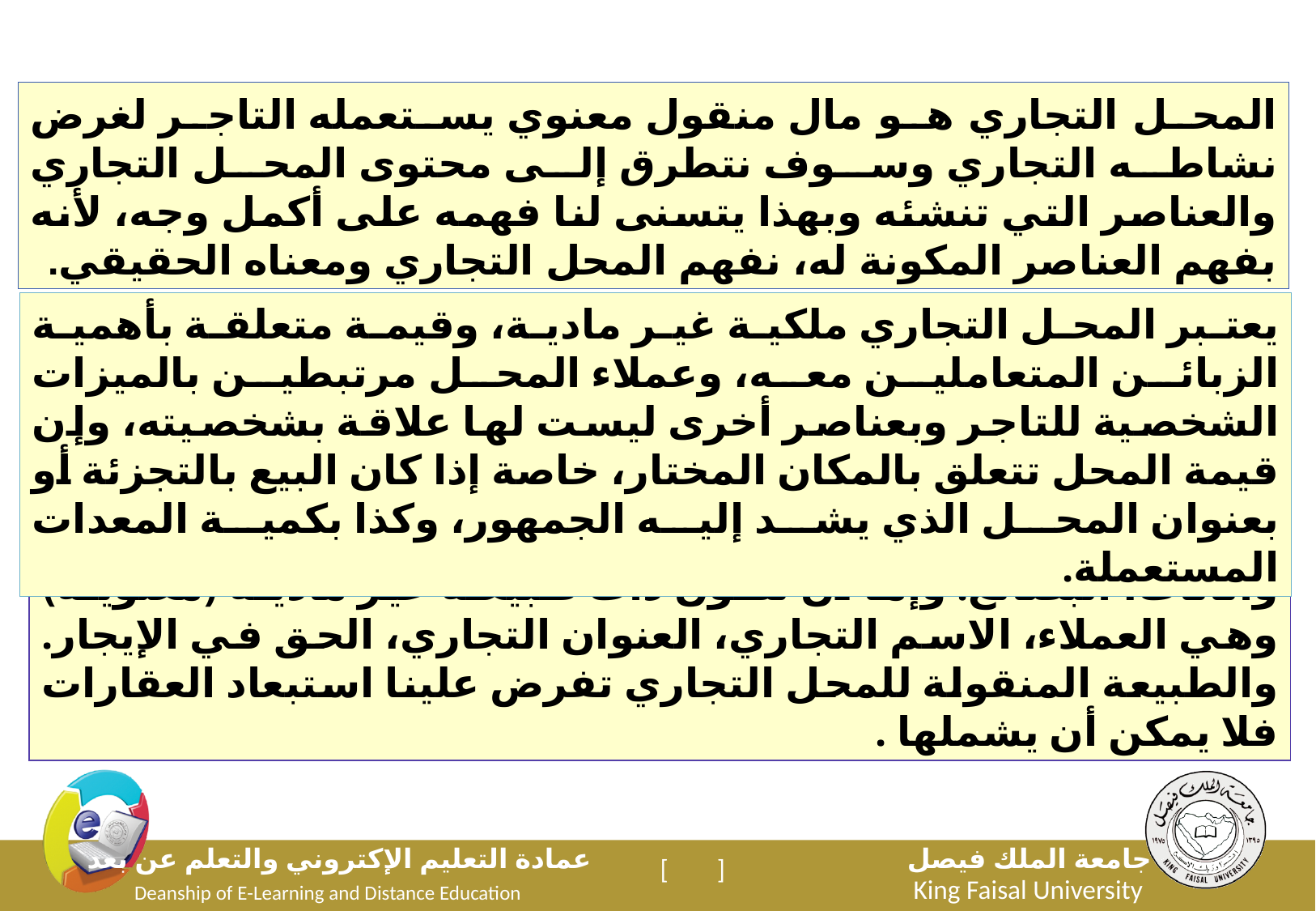

المحل التجاري هو مال منقول معنوي يستعمله التاجر لغرض نشاطه التجاري وسوف نتطرق إلى محتوى المحل التجاري والعناصر التي تنشئه وبهذا يتسنى لنا فهمه على أكمل وجه، لأنه بفهم العناصر المكونة له، نفهم المحل التجاري ومعناه الحقيقي.
يعتبر المحل التجاري ملكية غير مادية، وقيمة متعلقة بأهمية الزبائن المتعاملين معه، وعملاء المحل مرتبطين بالميزات الشخصية للتاجر وبعناصر أخرى ليست لها علاقة بشخصيته، وإن قيمة المحل تتعلق بالمكان المختار، خاصة إذا كان البيع بالتجزئة أو بعنوان المحل الذي يشد إليه الجمهور، وكذا بكمية المعدات المستعملة.
عناصر المحل إما أن تكون لها طبيعة مادية وهي المعدات، والآلات، البضائع. وإما أن تكـون ذات طبيعـة غير ماديـة (معنويـة) وهي العملاء، الاسم التجاري، العنوان التجاري، الحق في الإيجار. والطبيعة المنقولة للمحل التجاري تفرض علينا استبعاد العقارات فلا يمكن أن يشملها .